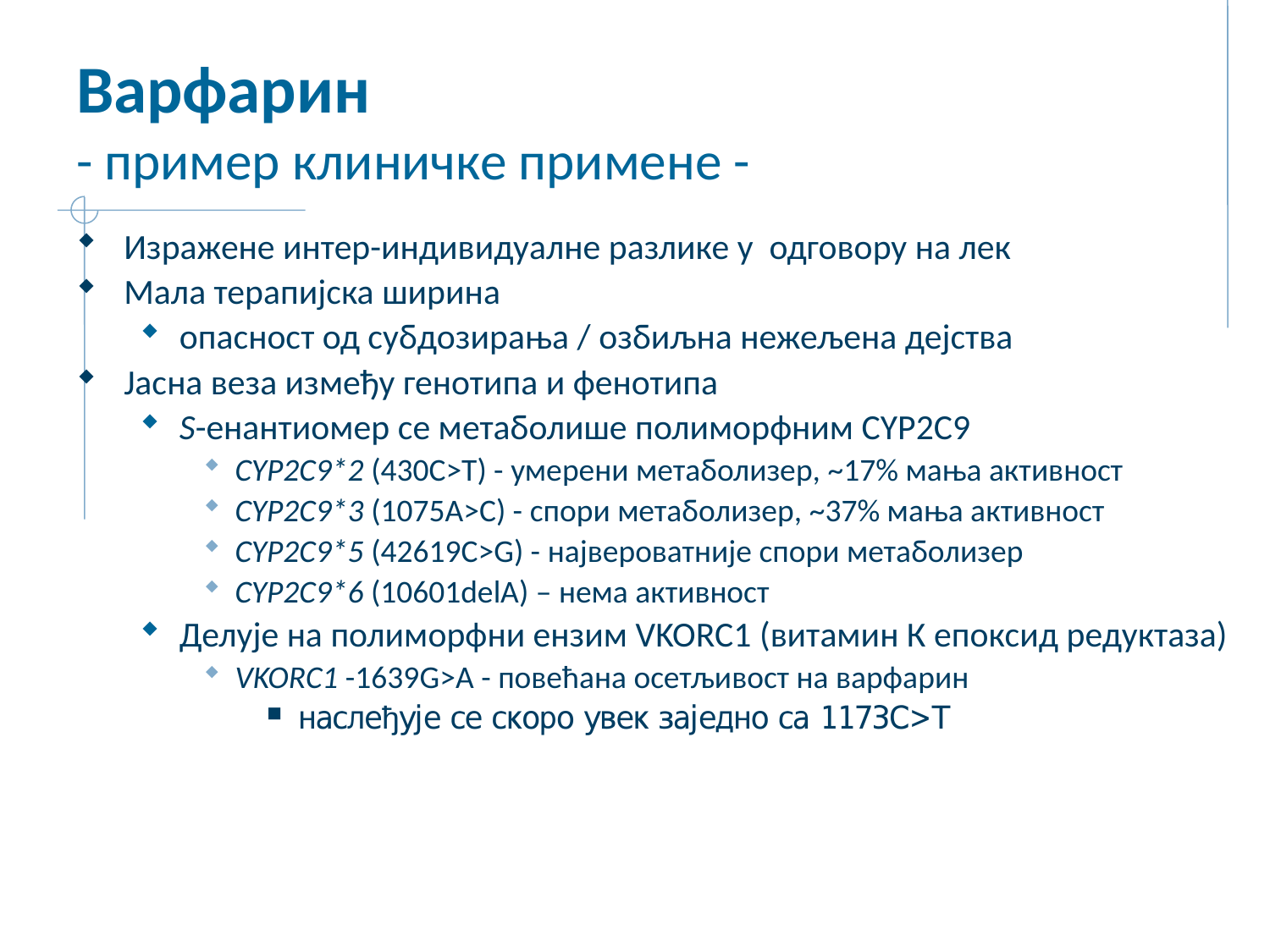

# Варфарин - пример клиничке примене -
Изражене интер-индивидуалне разлике у  одговору на лек
Мала терапијска ширина
опасност од субдозирања / озбиљна нежељена дејства
Јасна веза између генотипа и фенотипа
S-енантиомер се метаболише полиморфним CYP2C9
CYP2C9*2 (430C>T) - умерени метаболизер, ~17% мања активност
CYP2C9*3 (1075A>C) - спори метаболизер, ~37% мања активност
CYP2C9*5 (42619C>G) - највероватније спори метаболизер
CYP2C9*6 (10601delA) – нема активност
Делује на полиморфни ензим VKORC1 (витамин К епоксид редуктаза)
VKORC1 -1639G>A - повећана осетљивост на варфарин
наслеђује се скоро увек заједно са 1173C>T